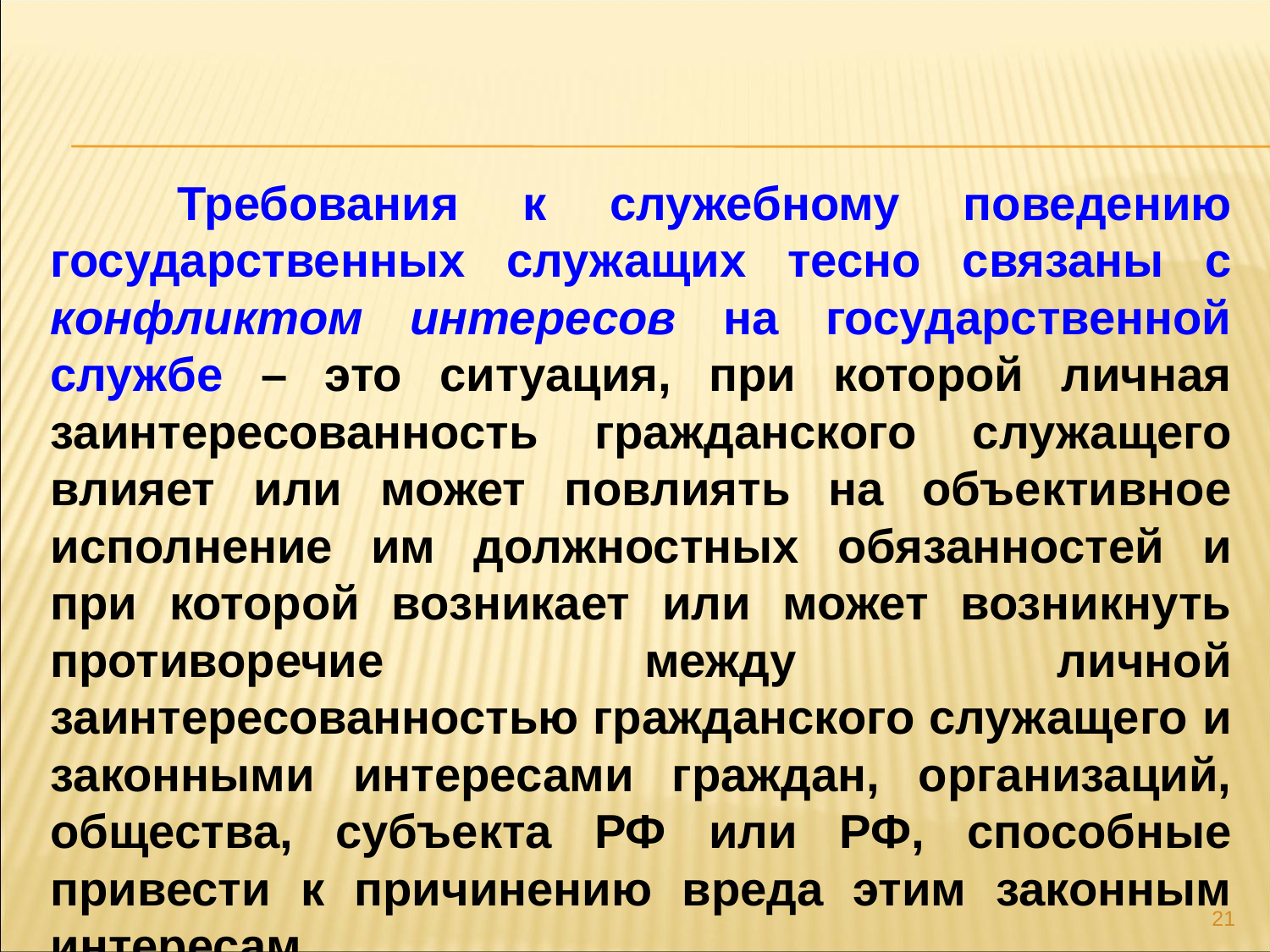

Требования к служебному поведению государственных служащих тесно связаны с конфликтом интересов на государственной службе – это ситуация, при которой личная заинтересованность гражданского служащего влияет или может повлиять на объективное исполнение им должностных обязанностей и при которой возникает или может возникнуть противоречие между личной заинтересованностью гражданского служащего и законными интересами граждан, организаций, общества, субъекта РФ или РФ, способные привести к причинению вреда этим законным интересам.
21